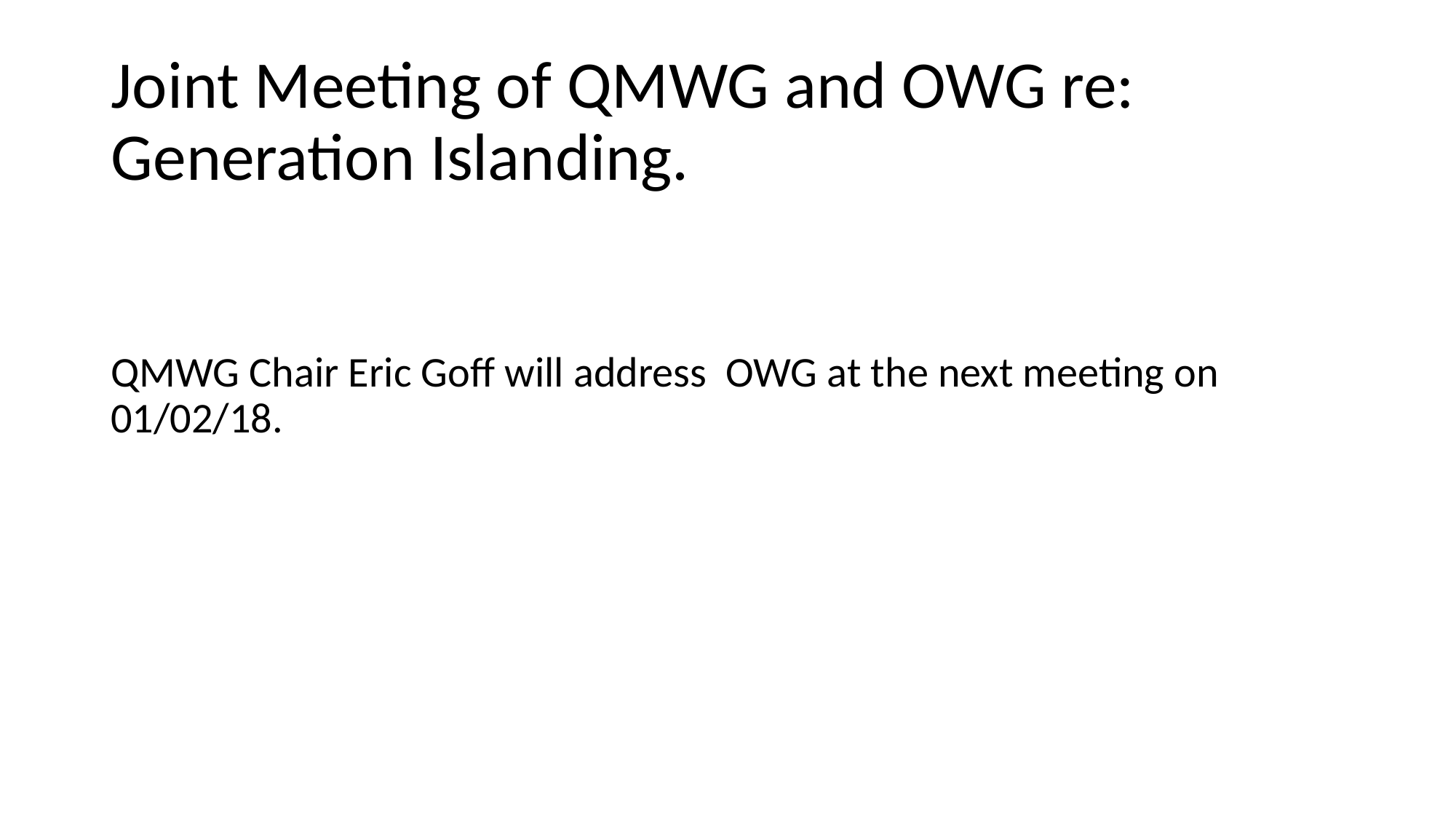

# Joint Meeting of QMWG and OWG re: Generation Islanding.

QMWG Chair Eric Goff will address  OWG at the next meeting on 01/02/18.